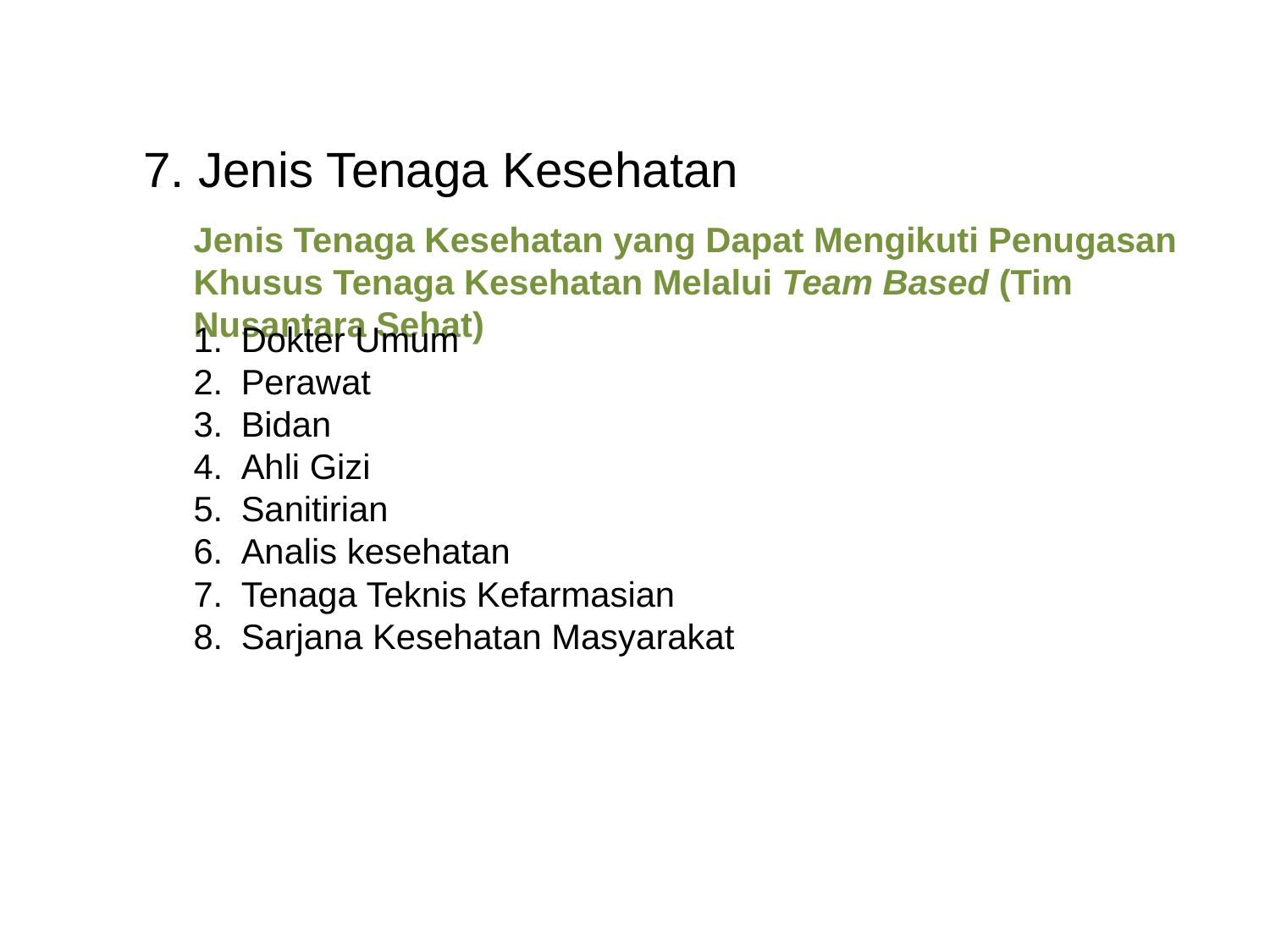

7. Jenis Tenaga Kesehatan
Jenis Tenaga Kesehatan yang Dapat Mengikuti Penugasan Khusus Tenaga Kesehatan Melalui Team Based (Tim Nusantara Sehat)
Dokter Umum
Perawat
Bidan
Ahli Gizi
Sanitirian
Analis kesehatan
Tenaga Teknis Kefarmasian
Sarjana Kesehatan Masyarakat